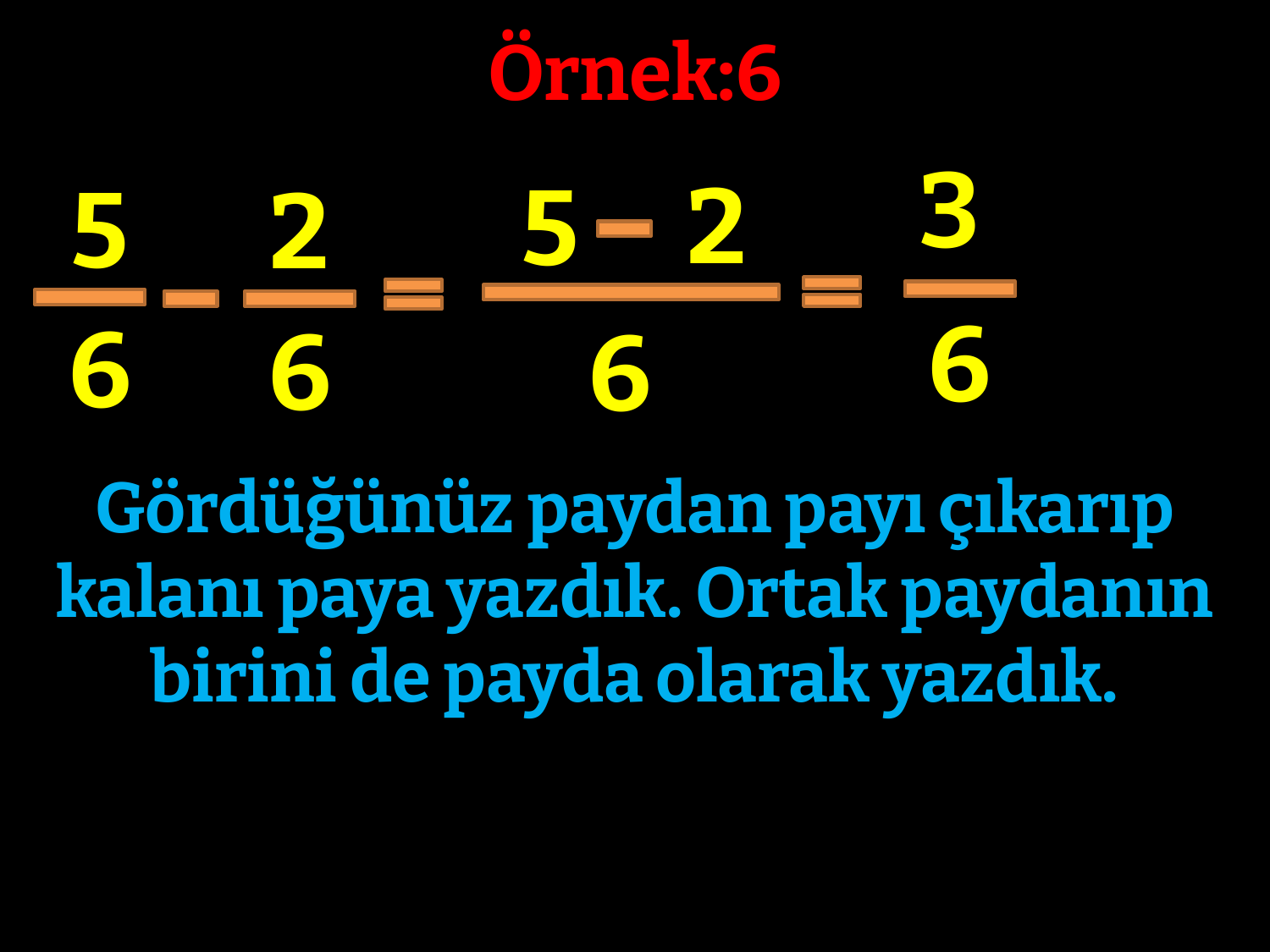

Örnek:6
3
2
5
5
2

6
6
#
6
6
Gördüğünüz paydan payı çıkarıp kalanı paya yazdık. Ortak paydanın birini de payda olarak yazdık.